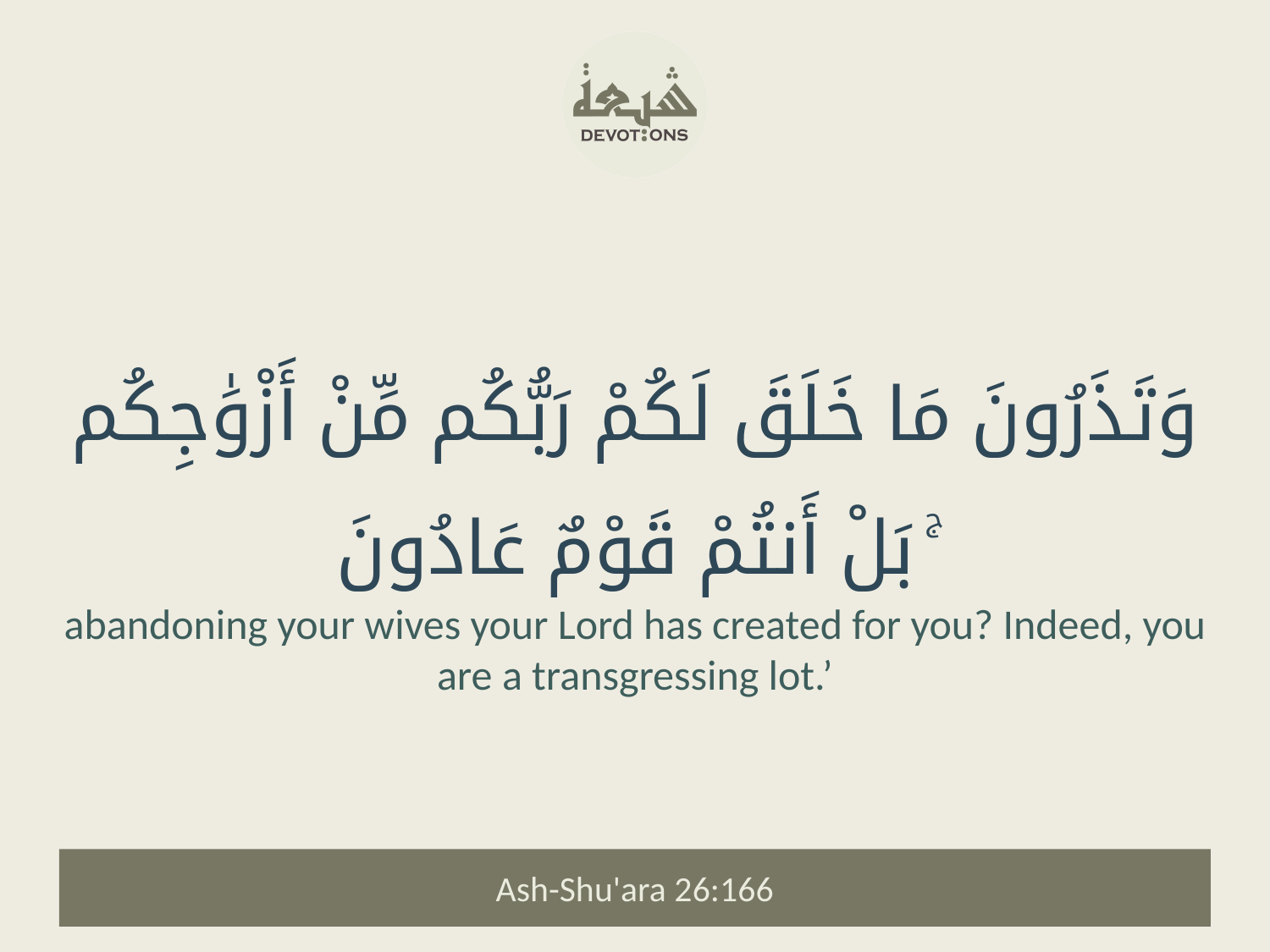

وَتَذَرُونَ مَا خَلَقَ لَكُمْ رَبُّكُم مِّنْ أَزْوَٰجِكُم ۚ بَلْ أَنتُمْ قَوْمٌ عَادُونَ
abandoning your wives your Lord has created for you? Indeed, you are a transgressing lot.’
Ash-Shu'ara 26:166